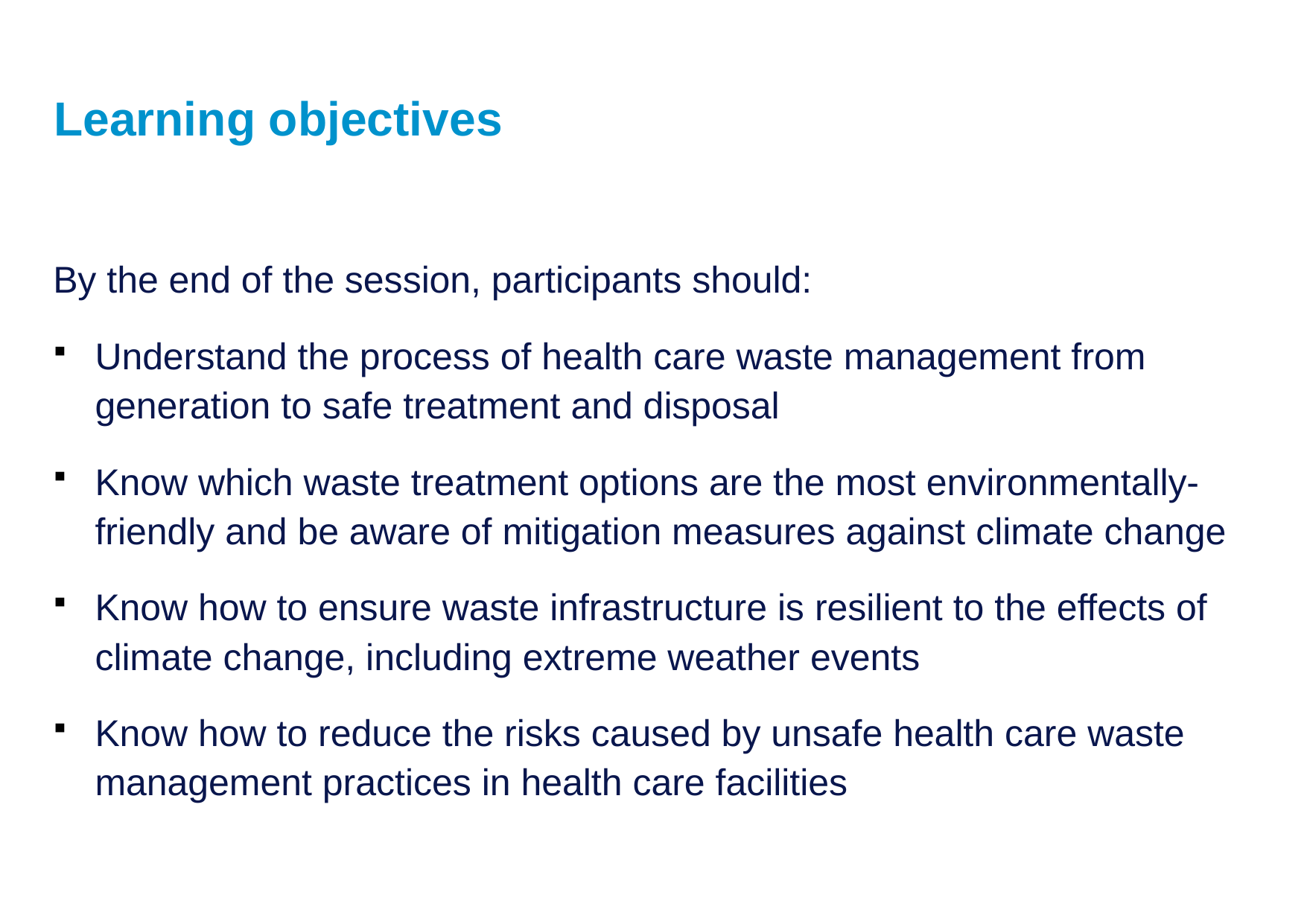

# Learning objectives

By the end of the session, participants should:
Understand the process of health care waste management from generation to safe treatment and disposal
Know which waste treatment options are the most environmentally-friendly and be aware of mitigation measures against climate change
Know how to ensure waste infrastructure is resilient to the effects of climate change, including extreme weather events
Know how to reduce the risks caused by unsafe health care waste management practices in health care facilities